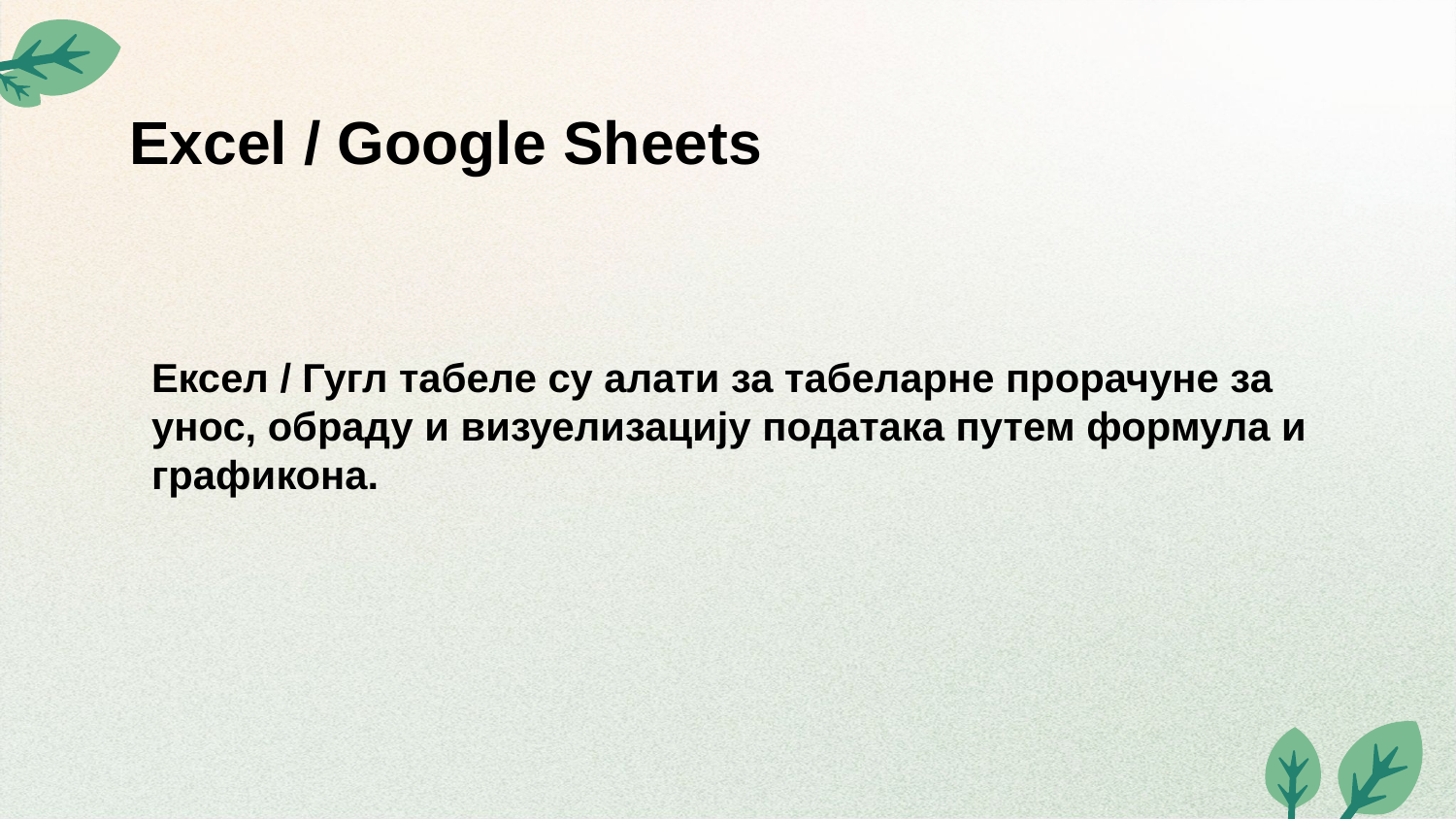

# Excel / Google Sheets
Ексел / Гугл табеле су алати за табеларне прорачуне за унос, обраду и визуелизацију података путем формула и графикона.